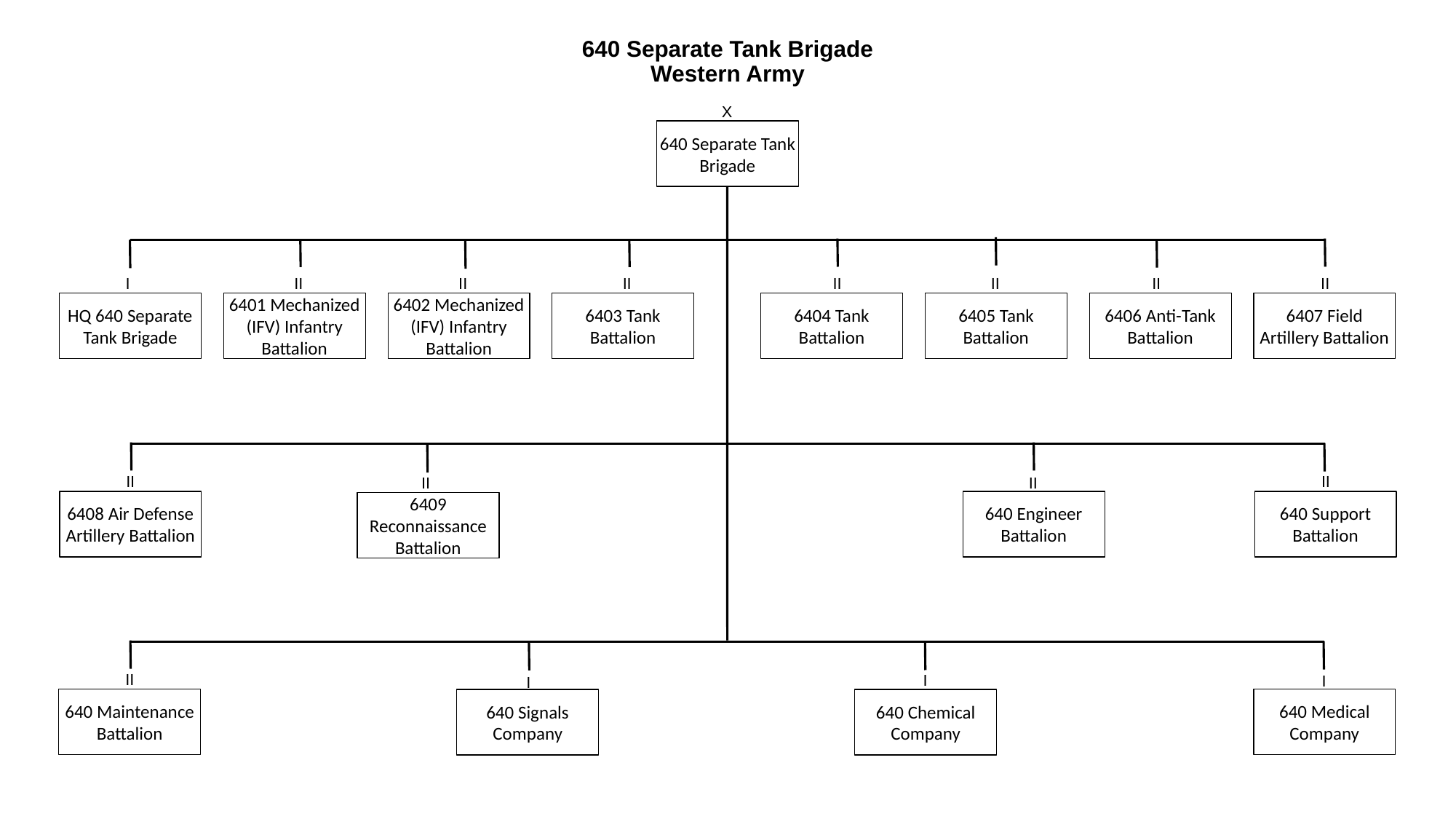

# 640 Separate Tank Brigade Western Army
X
640 Separate Tank Brigade
I
II
II
II
II
II
II
II
HQ 640 Separate Tank Brigade
6401 Mechanized (IFV) Infantry Battalion
6402 Mechanized (IFV) Infantry Battalion
6403 Tank
Battalion
6404 Tank
Battalion
6405 Tank Battalion
6406 Anti-Tank Battalion
6407 Field
Artillery Battalion
II
II
II
II
640 Engineer
Battalion
6408 Air Defense
Artillery Battalion
640 Support Battalion
6409 Reconnaissance Battalion
II
I
I
I
640 Maintenance
Battalion
640 Medical
Company
640 Signals Company
640 Chemical
Company